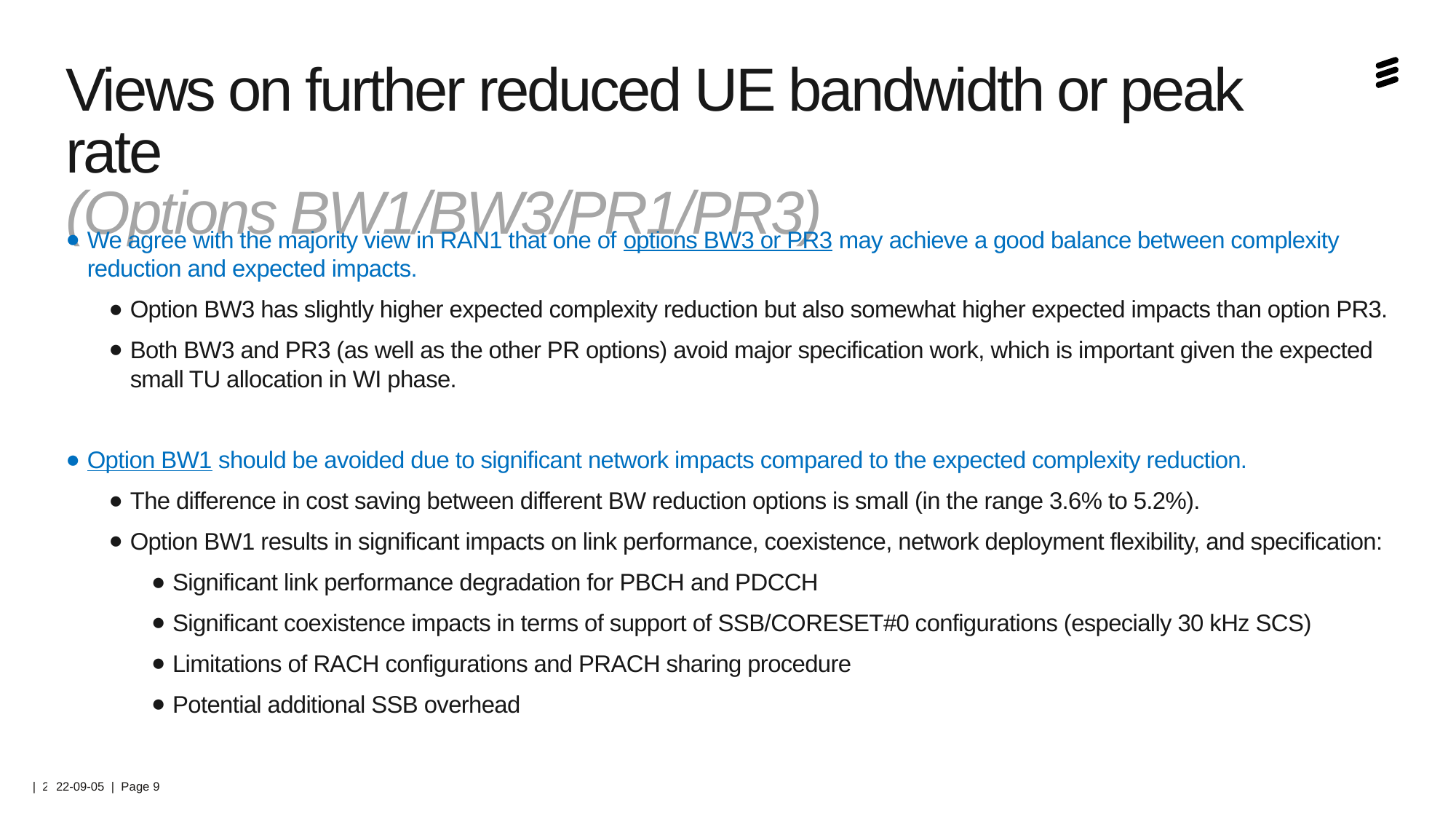

# Views on further reduced UE bandwidth or peak rate (Options BW1/BW3/PR1/PR3)
We agree with the majority view in RAN1 that one of options BW3 or PR3 may achieve a good balance between complexity reduction and expected impacts.
Option BW3 has slightly higher expected complexity reduction but also somewhat higher expected impacts than option PR3.
Both BW3 and PR3 (as well as the other PR options) avoid major specification work, which is important given the expected small TU allocation in WI phase.

Option BW1 should be avoided due to significant network impacts compared to the expected complexity reduction.
The difference in cost saving between different BW reduction options is small (in the range 3.6% to 5.2%).
Option BW1 results in significant impacts on link performance, coexistence, network deployment flexibility, and specification:
Significant link performance degradation for PBCH and PDCCH
Significant coexistence impacts in terms of support of SSB/CORESET#0 configurations (especially 30 kHz SCS)
Limitations of RACH configurations and PRACH sharing procedure
Potential additional SSB overhead